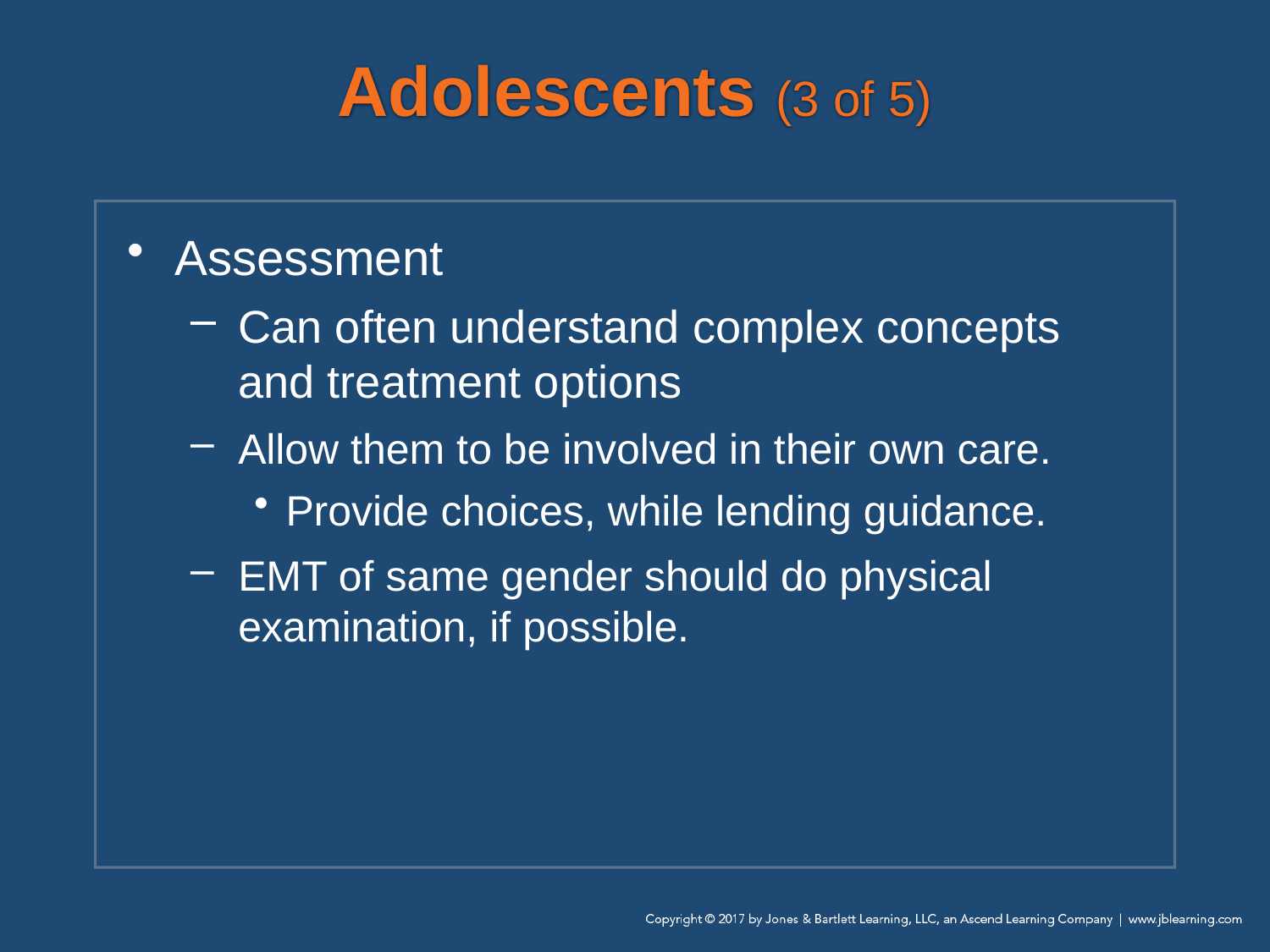

# Adolescents (3 of 5)
Assessment
Can often understand complex concepts and treatment options
Allow them to be involved in their own care.
Provide choices, while lending guidance.
EMT of same gender should do physical examination, if possible.